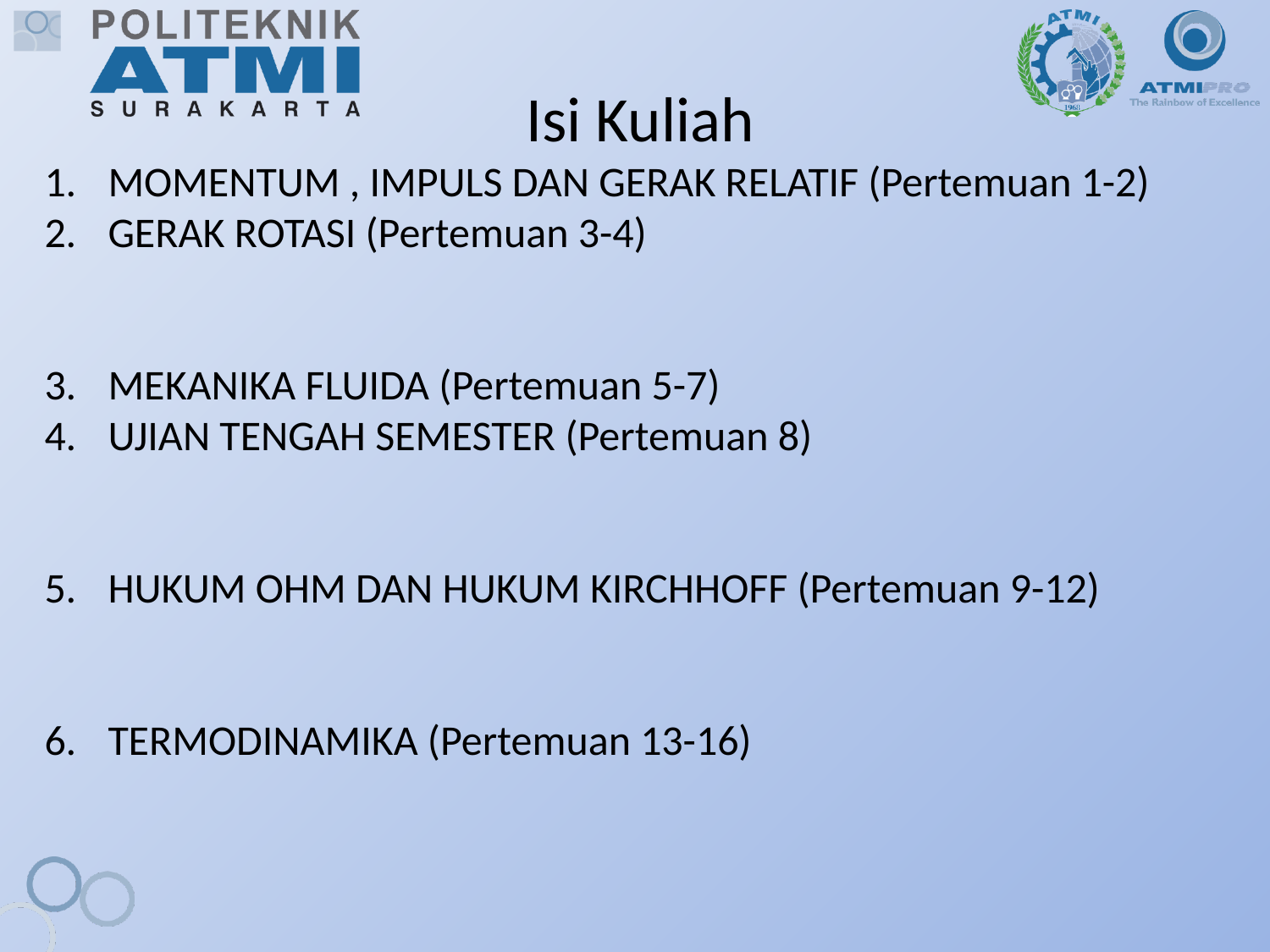

# Isi Kuliah
MOMENTUM , IMPULS DAN GERAK RELATIF (Pertemuan 1-2)
GERAK ROTASI (Pertemuan 3-4)

MEKANIKA FLUIDA (Pertemuan 5-7)
UJIAN TENGAH SEMESTER (Pertemuan 8)

HUKUM OHM DAN HUKUM KIRCHHOFF (Pertemuan 9-12)

TERMODINAMIKA (Pertemuan 13-16)